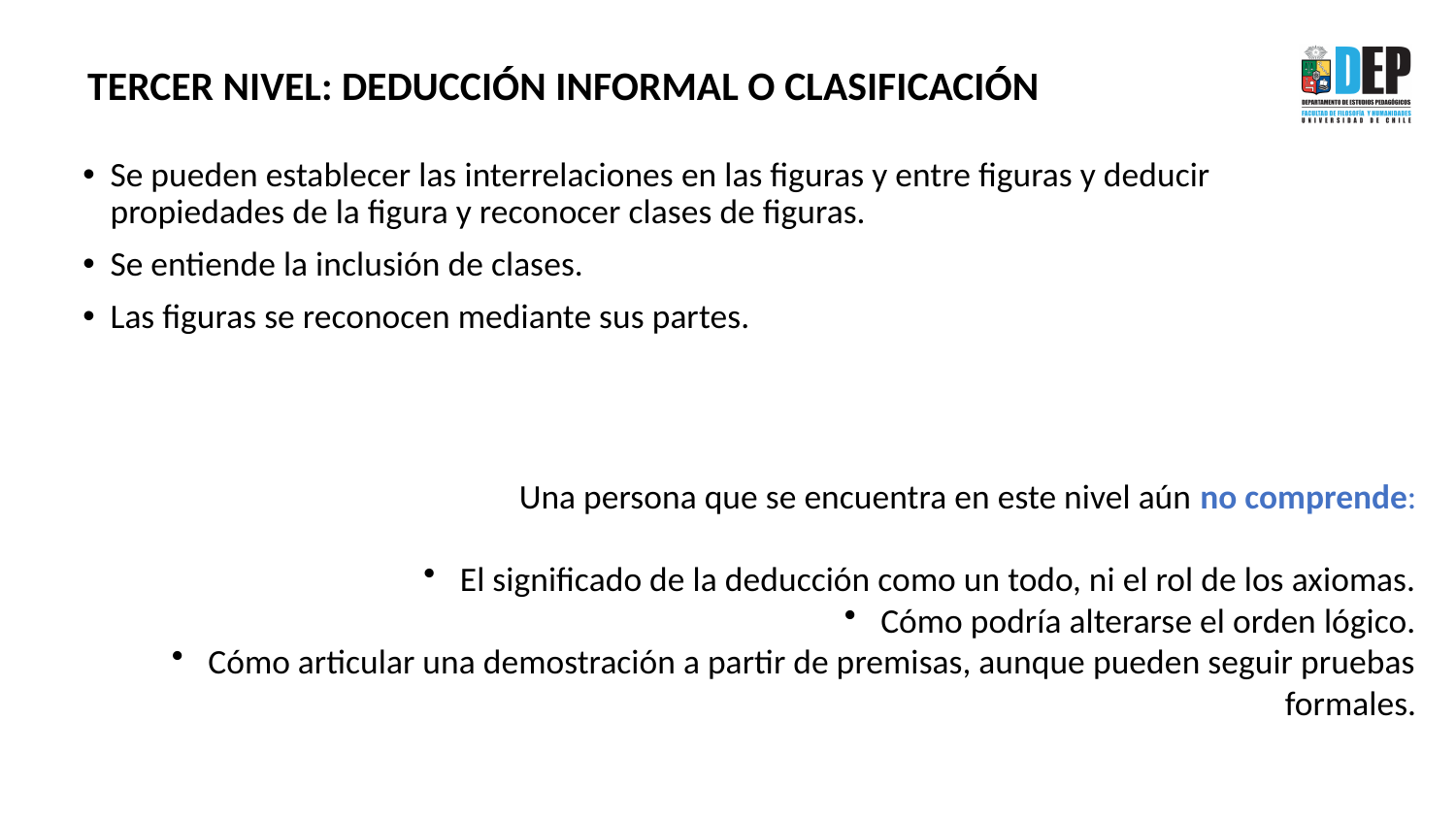

TERCER NIVEL: DEDUCCIÓN INFORMAL O CLASIFICACIÓN
Se pueden establecer las interrelaciones en las figuras y entre figuras y deducir propiedades de la figura y reconocer clases de figuras.
Se entiende la inclusión de clases.
Las figuras se reconocen mediante sus partes.
Una persona que se encuentra en este nivel aún no comprende:​
​
El significado de la deducción como un todo, ni el rol de los axiomas.
Cómo podría alterarse el orden lógico.
Cómo articular una demostración a partir de premisas, aunque pueden seguir pruebas formales.